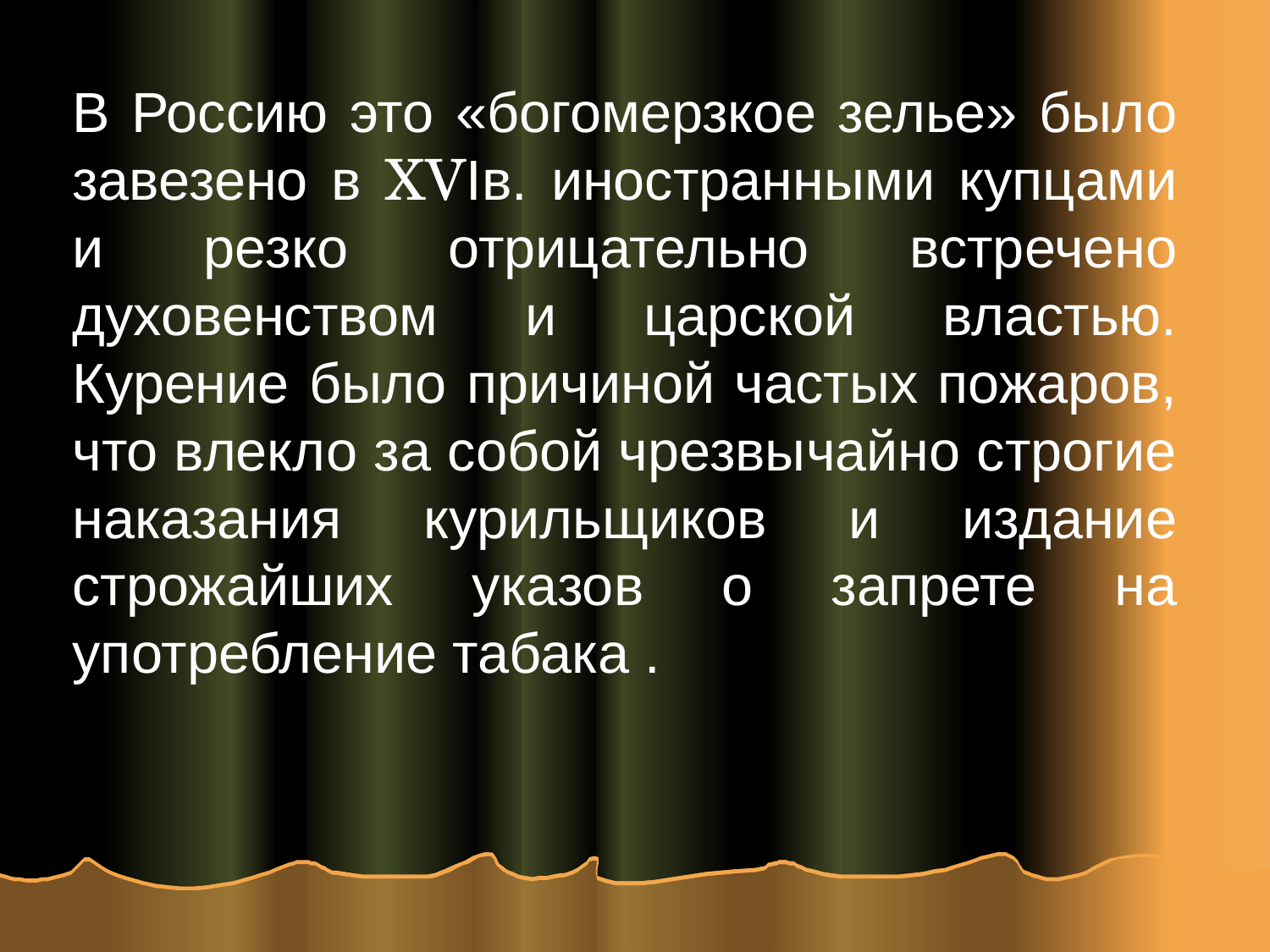

В Россию это «богомерзкое зелье» было завезено в XVΙв. иностранными купцами и резко отрицательно встречено духовенством и царской властью. Курение было причиной частых пожаров, что влекло за собой чрезвычайно строгие наказания курильщиков и издание строжайших указов о запрете на употребление табака .